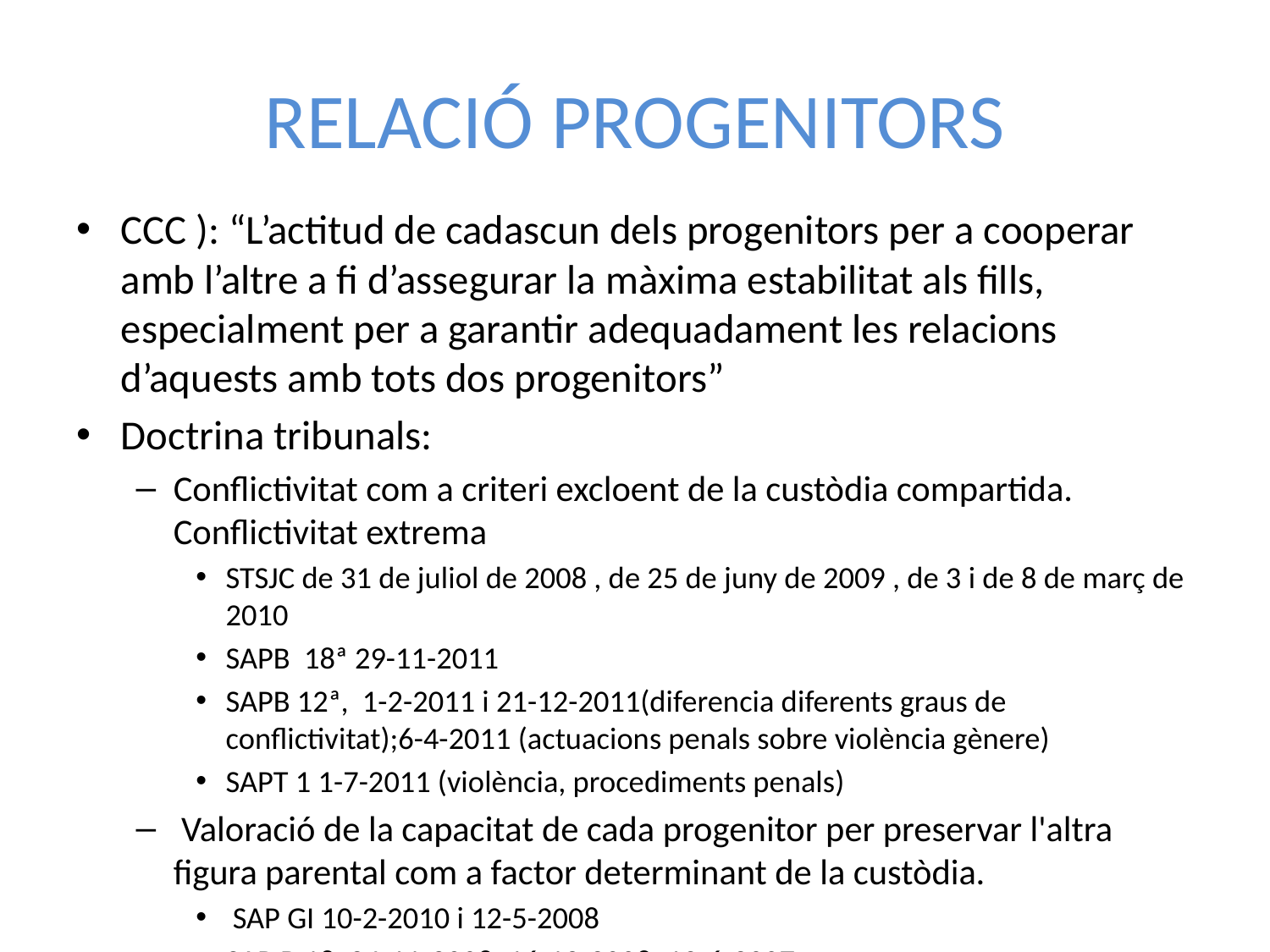

# RELACIÓ PROGENITORS
CCC ): “L’actitud de cadascun dels progenitors per a cooperar amb l’altre a fi d’assegurar la màxima estabilitat als fills, especialment per a garantir adequadament les relacions d’aquests amb tots dos progenitors”
Doctrina tribunals:
Conflictivitat com a criteri excloent de la custòdia compartida. Conflictivitat extrema
STSJC de 31 de juliol de 2008 , de 25 de juny de 2009 , de 3 i de 8 de març de 2010
SAPB  18ª 29-11-2011
SAPB 12ª,  1-2-2011 i 21-12-2011(diferencia diferents graus de conflictivitat);6-4-2011 (actuacions penals sobre violència gènere)
SAPT 1 1-7-2011 (violència, procediments penals)
 Valoració de la capacitat de cada progenitor per preservar l'altra figura parental com a factor determinant de la custòdia.
 SAP GI 10-2-2010 i 12-5-2008
SAP B 18  24-11-2008, 16-12-2008, 19-6-2007